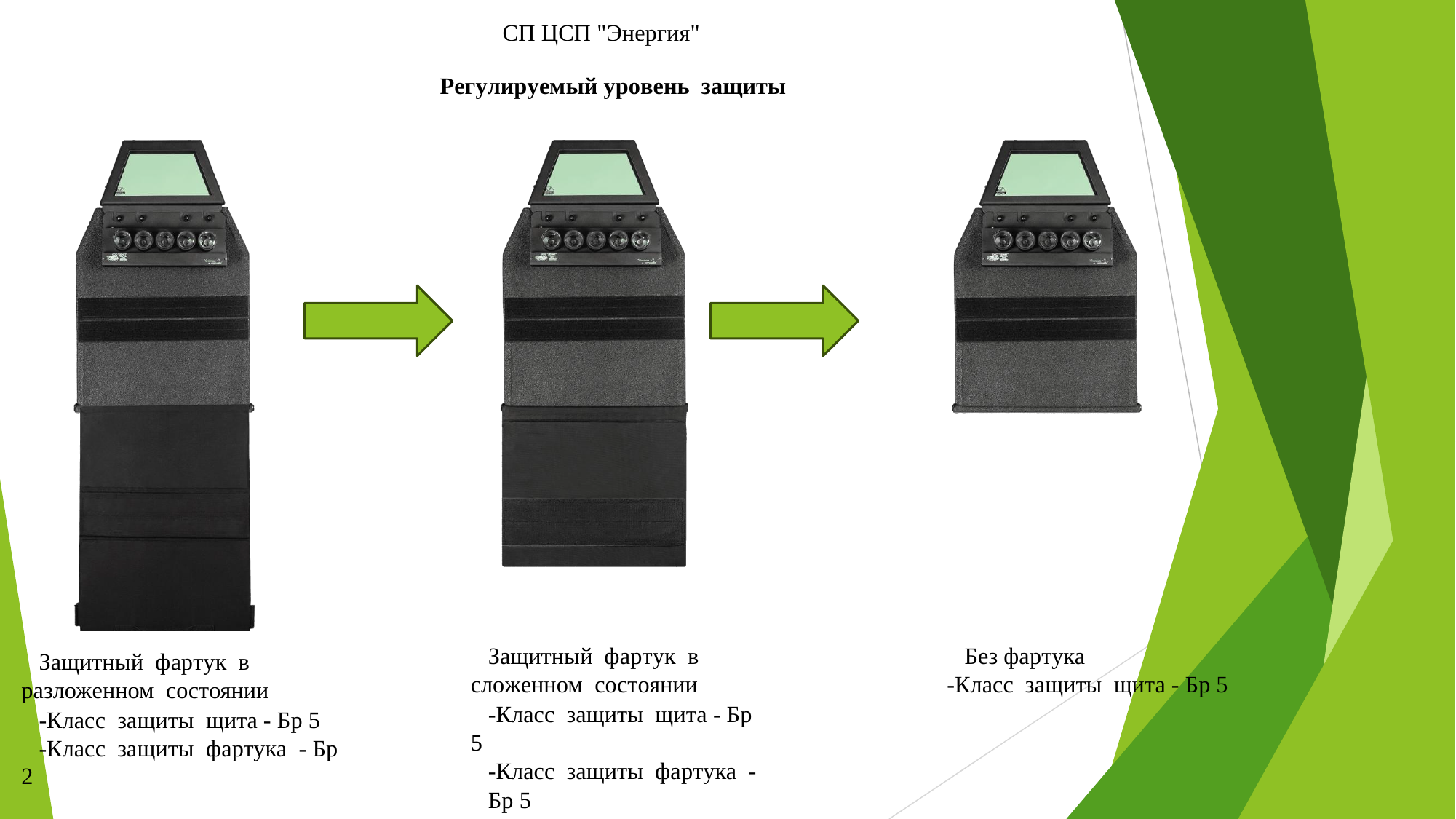

СП ЦСП "Энергия"

Регулируемый уровень  защиты

Без фартука
-Класс  защиты  щита - Бр 5
Защитный  фартук  в сложенном  состоянии
-Класс  защиты  щита - Бр 5
-Класс  защиты  фартука  -
Бр 5
Защитный  фартук  в разложенном  состоянии
-Класс  защиты  щита - Бр 5
-Класс  защиты  фартука  - Бр 2